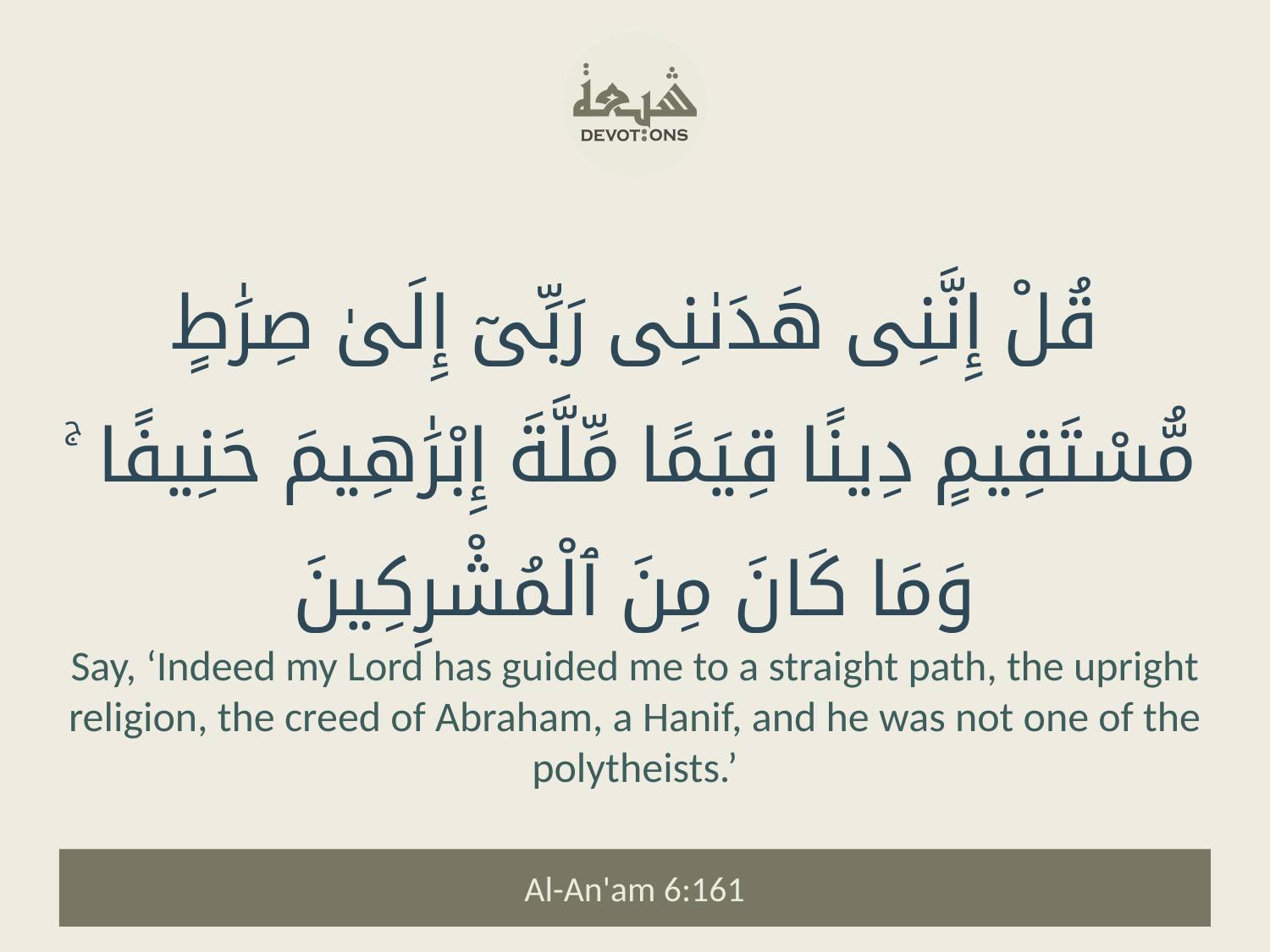

قُلْ إِنَّنِى هَدَىٰنِى رَبِّىٓ إِلَىٰ صِرَٰطٍ مُّسْتَقِيمٍ دِينًا قِيَمًا مِّلَّةَ إِبْرَٰهِيمَ حَنِيفًا ۚ وَمَا كَانَ مِنَ ٱلْمُشْرِكِينَ
Say, ‘Indeed my Lord has guided me to a straight path, the upright religion, the creed of Abraham, a Hanif, and he was not one of the polytheists.’
Al-An'am 6:161